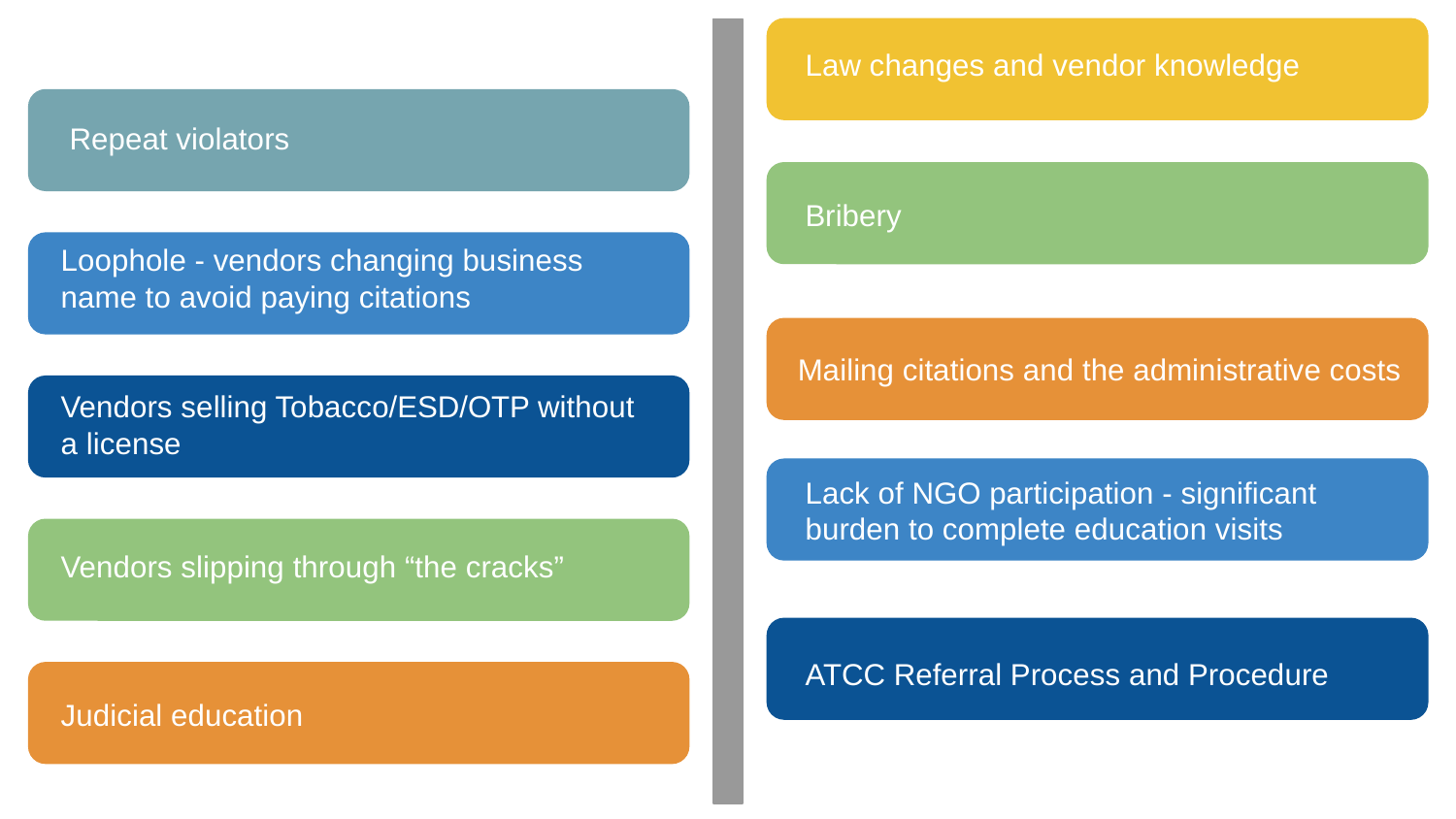

Law changes and vendor knowledge

Repeat violators

Bribery
Loophole - vendors changing business name to avoid paying citations

Mailing citations and the administrative costs
Vendors selling Tobacco/ESD/OTP without a license

Lack of NGO participation - significant burden to complete education visits

Vendors slipping through “the cracks”

ATCC Referral Process and Procedure

Judicial education